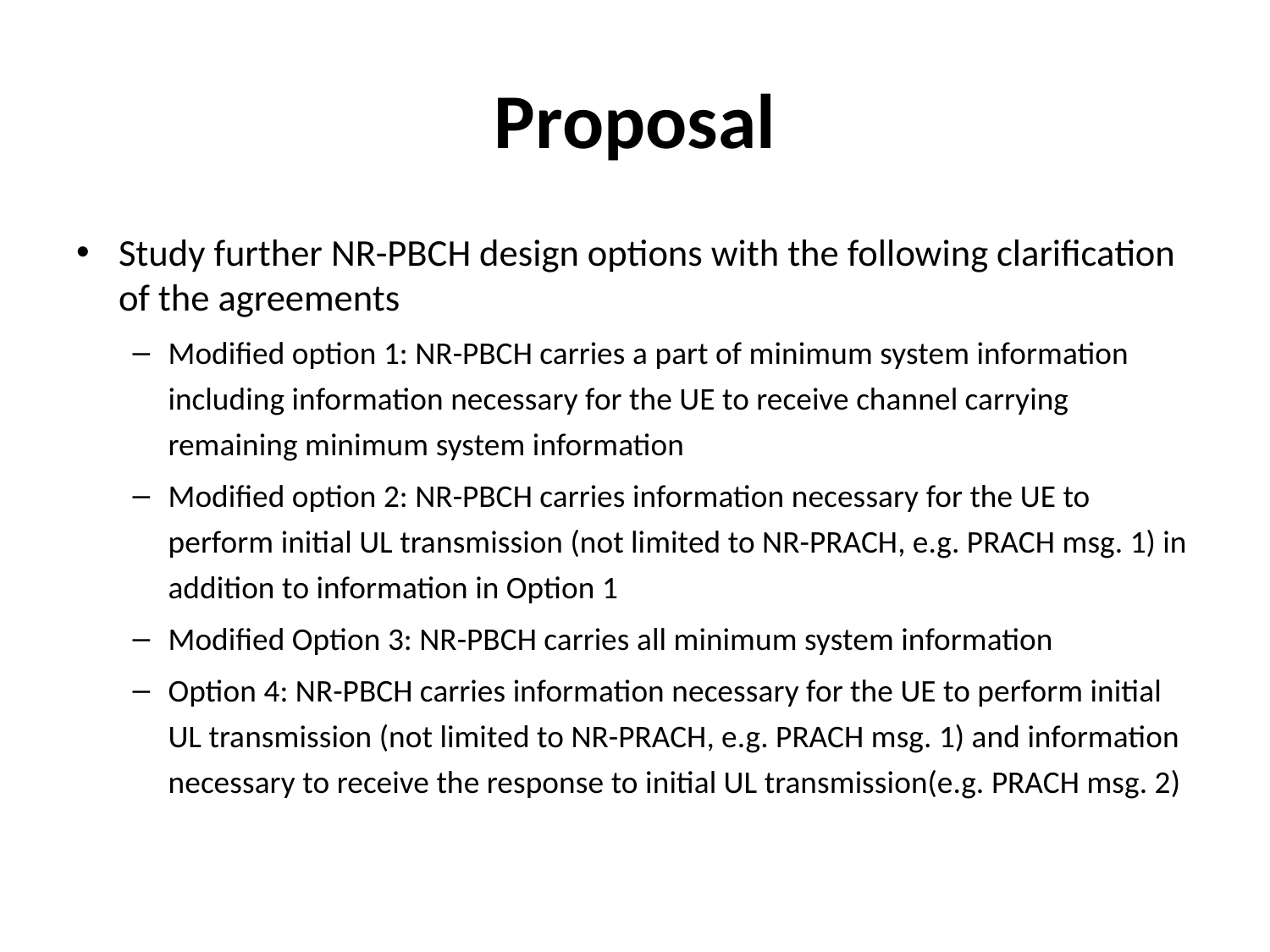

# Proposal
Study further NR-PBCH design options with the following clarification of the agreements
Modified option 1: NR-PBCH carries a part of minimum system information including information necessary for the UE to receive channel carrying remaining minimum system information
Modified option 2: NR-PBCH carries information necessary for the UE to perform initial UL transmission (not limited to NR-PRACH, e.g. PRACH msg. 1) in addition to information in Option 1
Modified Option 3: NR-PBCH carries all minimum system information
Option 4: NR-PBCH carries information necessary for the UE to perform initial UL transmission (not limited to NR-PRACH, e.g. PRACH msg. 1) and information necessary to receive the response to initial UL transmission(e.g. PRACH msg. 2)